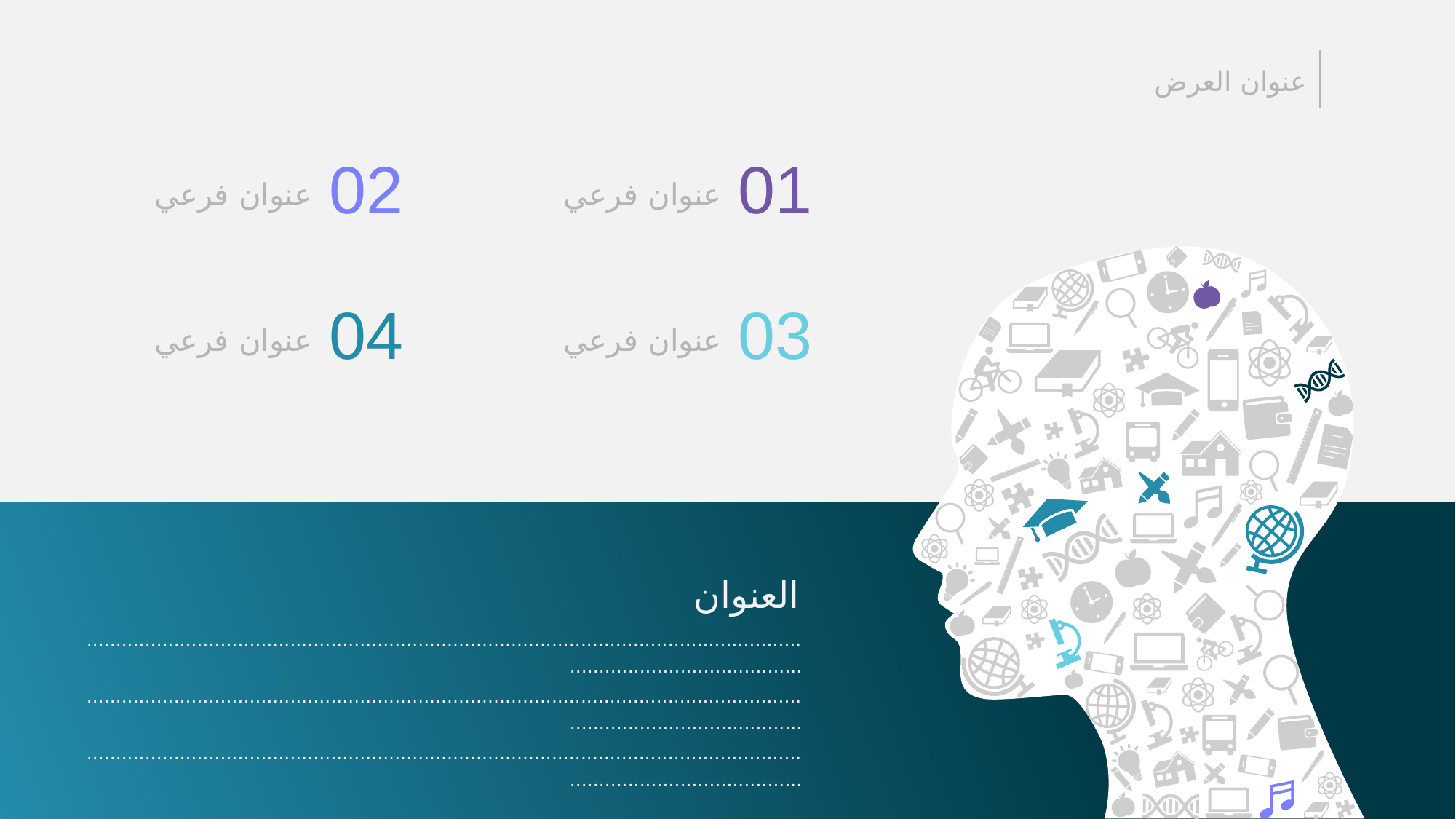

عنوان العرض
02
01
عنوان فرعي
عنوان فرعي

04
03
عنوان فرعي
عنوان فرعي

العنوان
...................................................................................................................................................................
...................................................................................................................................................................
...................................................................................................................................................................